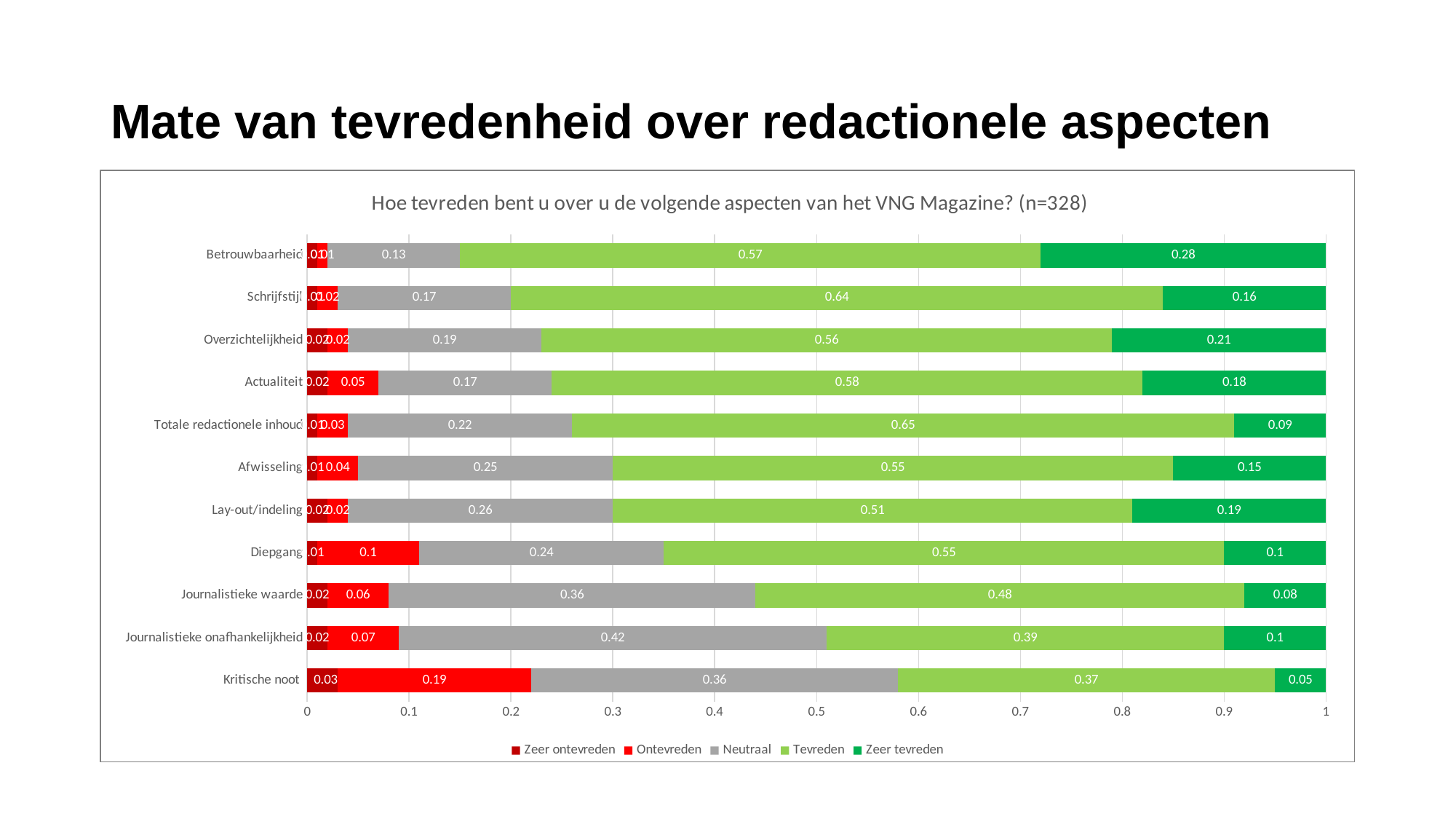

# Mate van tevredenheid over redactionele aspecten

### Chart:  Hoe tevreden bent u over u de volgende aspecten van het VNG Magazine? (n=328)

| Category | Zeer ontevreden | Ontevreden | Neutraal | Tevreden | Zeer tevreden |
|---|---|---|---|---|---|
| Kritische noot  | 0.03 | 0.19 | 0.36 | 0.37 | 0.05 |
| Journalistieke onafhankelijkheid | 0.02 | 0.07 | 0.42 | 0.39 | 0.1 |
| Journalistieke waarde | 0.02 | 0.06 | 0.36 | 0.48 | 0.08 |
| Diepgang | 0.01 | 0.1 | 0.24 | 0.55 | 0.1 |
| Lay-out/indeling | 0.02 | 0.02 | 0.26 | 0.51 | 0.19 |
| Afwisseling | 0.01 | 0.04 | 0.25 | 0.55 | 0.15 |
| Totale redactionele inhoud | 0.01 | 0.03 | 0.22 | 0.65 | 0.09 |
| Actualiteit | 0.02 | 0.05 | 0.17 | 0.58 | 0.18 |
| Overzichtelijkheid | 0.02 | 0.02 | 0.19 | 0.56 | 0.21 |
| Schrijfstijl | 0.01 | 0.02 | 0.17 | 0.64 | 0.16 |
| Betrouwbaarheid | 0.01 | 0.01 | 0.13 | 0.57 | 0.28 |